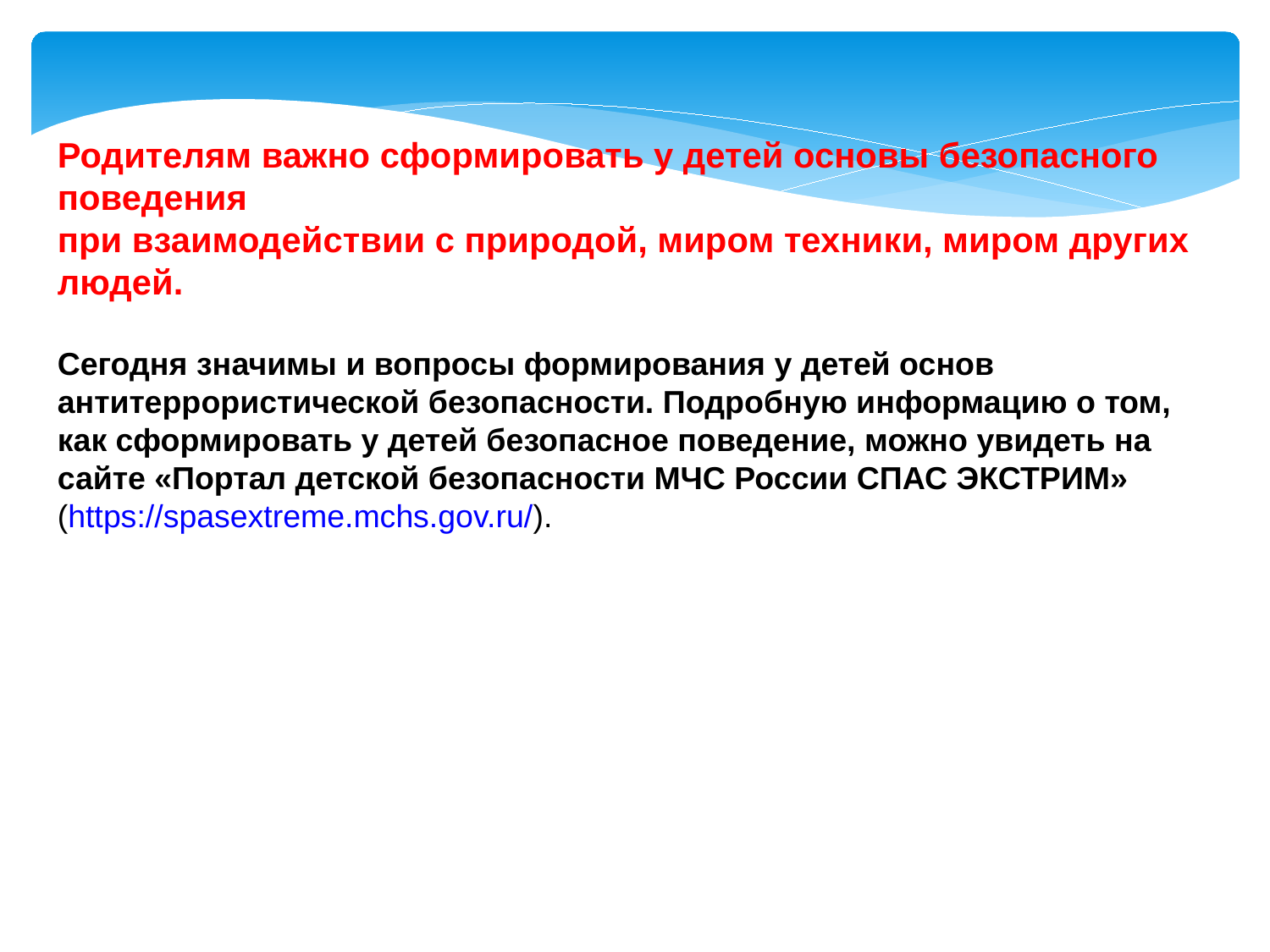

Родителям важно сформировать у детей основы безопасного поведения
при взаимодействии с природой, миром техники, миром других людей.
Сегодня значимы и вопросы формирования у детей основ
антитеррористической безопасности. Подробную информацию о том, как сформировать у детей безопасное поведение, можно увидеть на сайте «Портал детской безопасности МЧС России СПАС ЭКСТРИМ» (https://spasextreme.mchs.gov.ru/).